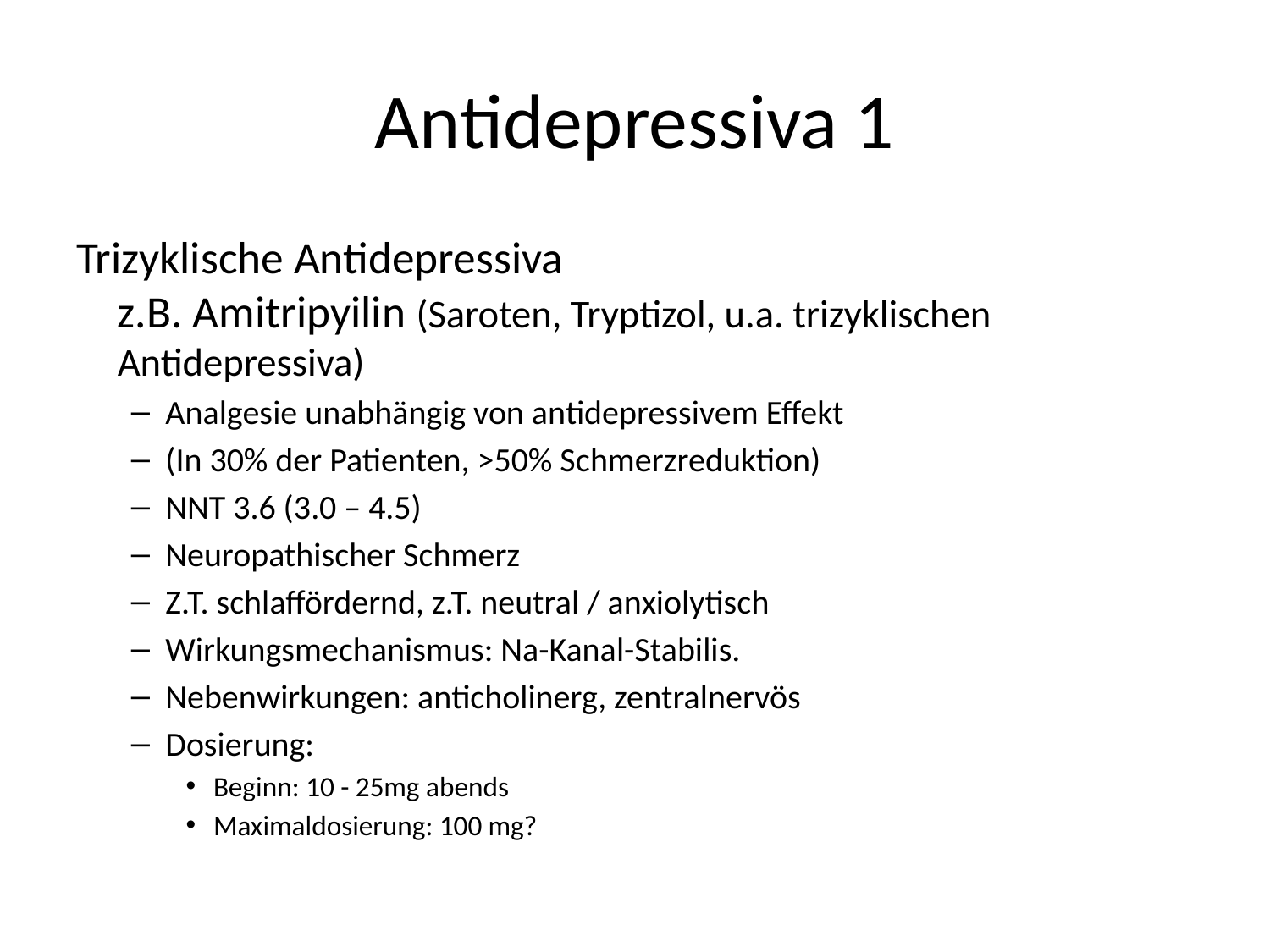

# Antidepressiva 1
Trizyklische Antidepressiva
z.B. Amitripyilin (Saroten, Tryptizol, u.a. trizyklischen Antidepressiva)
Analgesie unabhängig von antidepressivem Effekt
(In 30% der Patienten, >50% Schmerzreduktion)
NNT 3.6 (3.0 – 4.5)
Neuropathischer Schmerz
Z.T. schlaffördernd, z.T. neutral / anxiolytisch
Wirkungsmechanismus: Na-Kanal-Stabilis.
Nebenwirkungen: anticholinerg, zentralnervös
Dosierung:
Beginn: 10 - 25mg abends
Maximaldosierung: 100 mg?